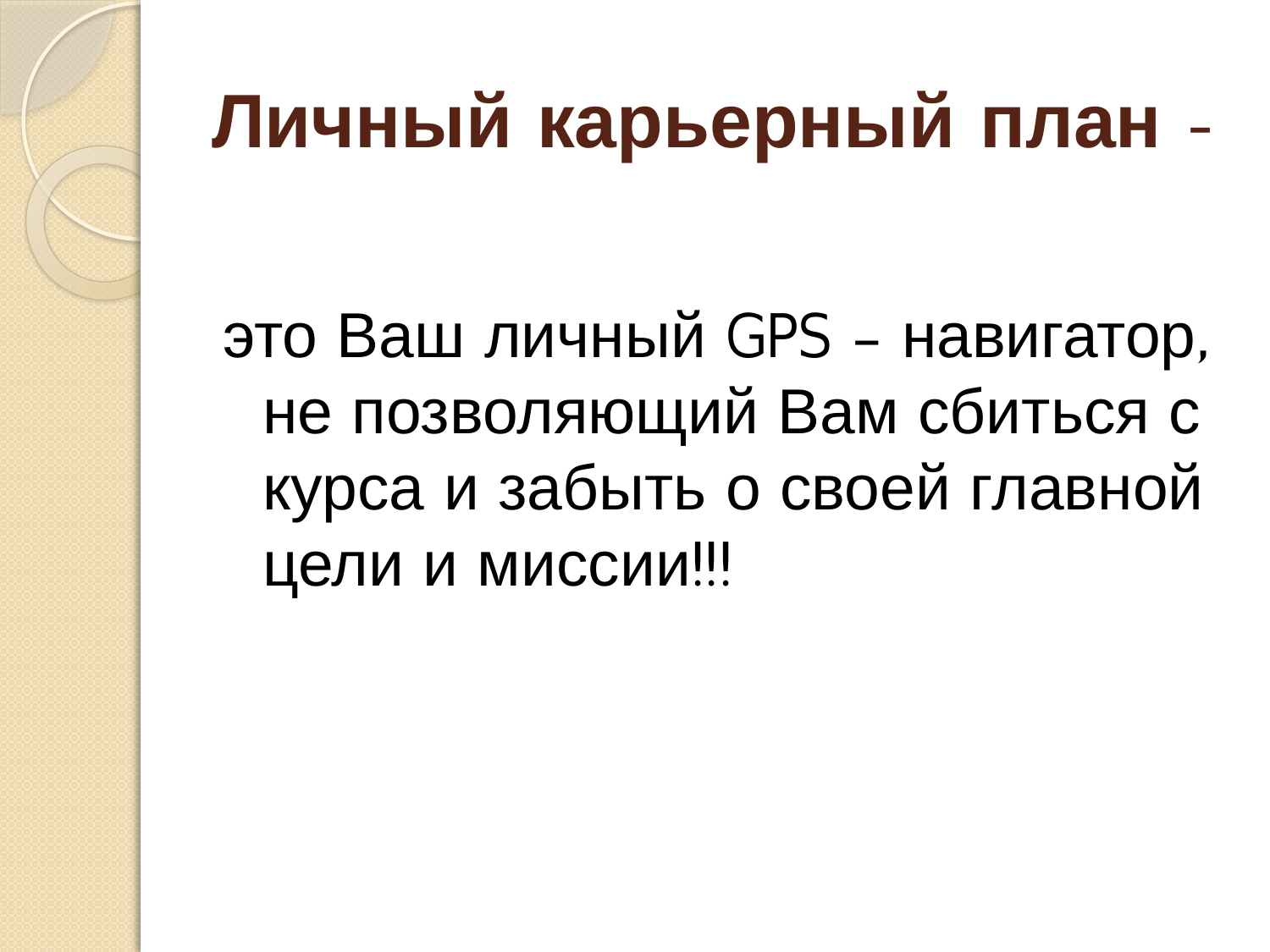

# Личный карьерный план -

это Ваш личный GPS – навигатор, не позволяющий Вам сбиться с курса и забыть о своей главной цели и миссии!!!